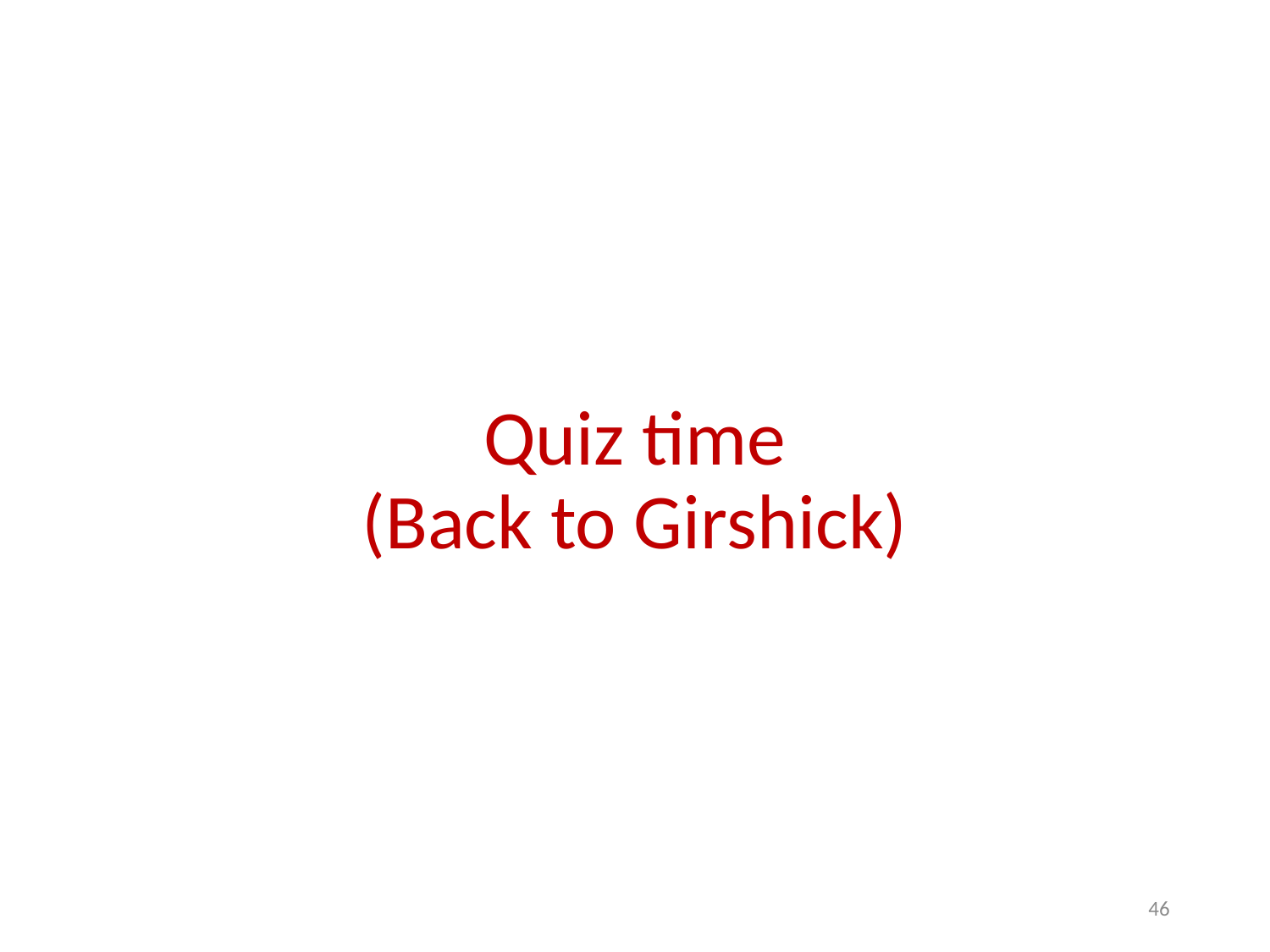

# Quiz time (Back to Girshick)
46